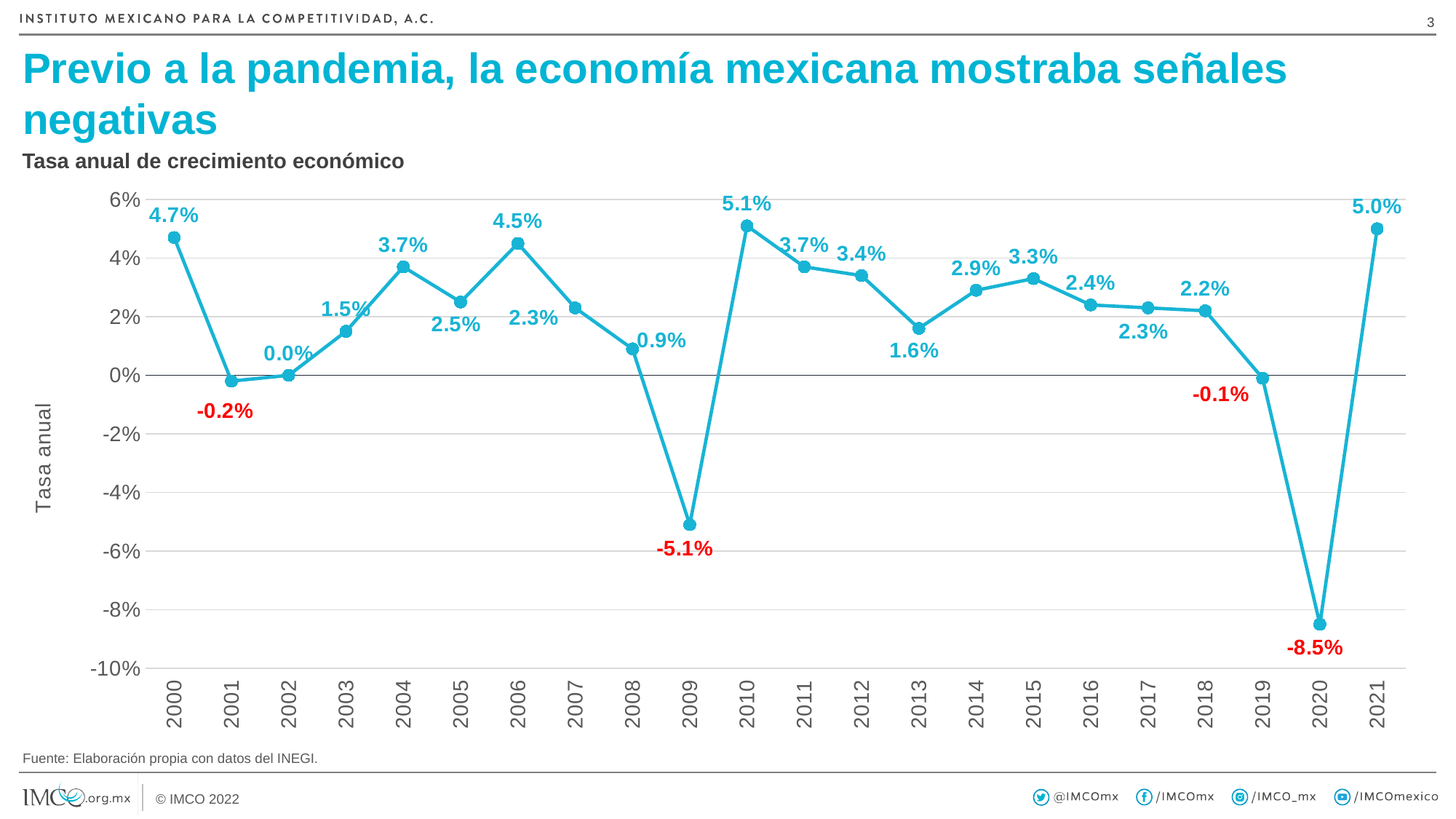

3
# Previo a la pandemia, la economía mexicana mostraba señales negativas
Tasa anual de crecimiento económico

### Chart

| Category | Tasa anual |
|---|---|
| 2000 | 0.047 |
| 2001 | -0.002 |
| 2002 | 0.0 |
| 2003 | 0.015 |
| 2004 | 0.037 |
| 2005 | 0.025 |
| 2006 | 0.045 |
| 2007 | 0.023 |
| 2008 | 0.009 |
| 2009 | -0.051 |
| 2010 | 0.051 |
| 2011 | 0.037 |
| 2012 | 0.034 |
| 2013 | 0.016 |
| 2014 | 0.029 |
| 2015 | 0.033 |
| 2016 | 0.024 |
| 2017 | 0.023 |
| 2018 | 0.022 |
| 2019 | -0.001 |
| 2020 | -0.085 |
| 2021 | 0.05 |
Fuente: Elaboración propia con datos del INEGI.